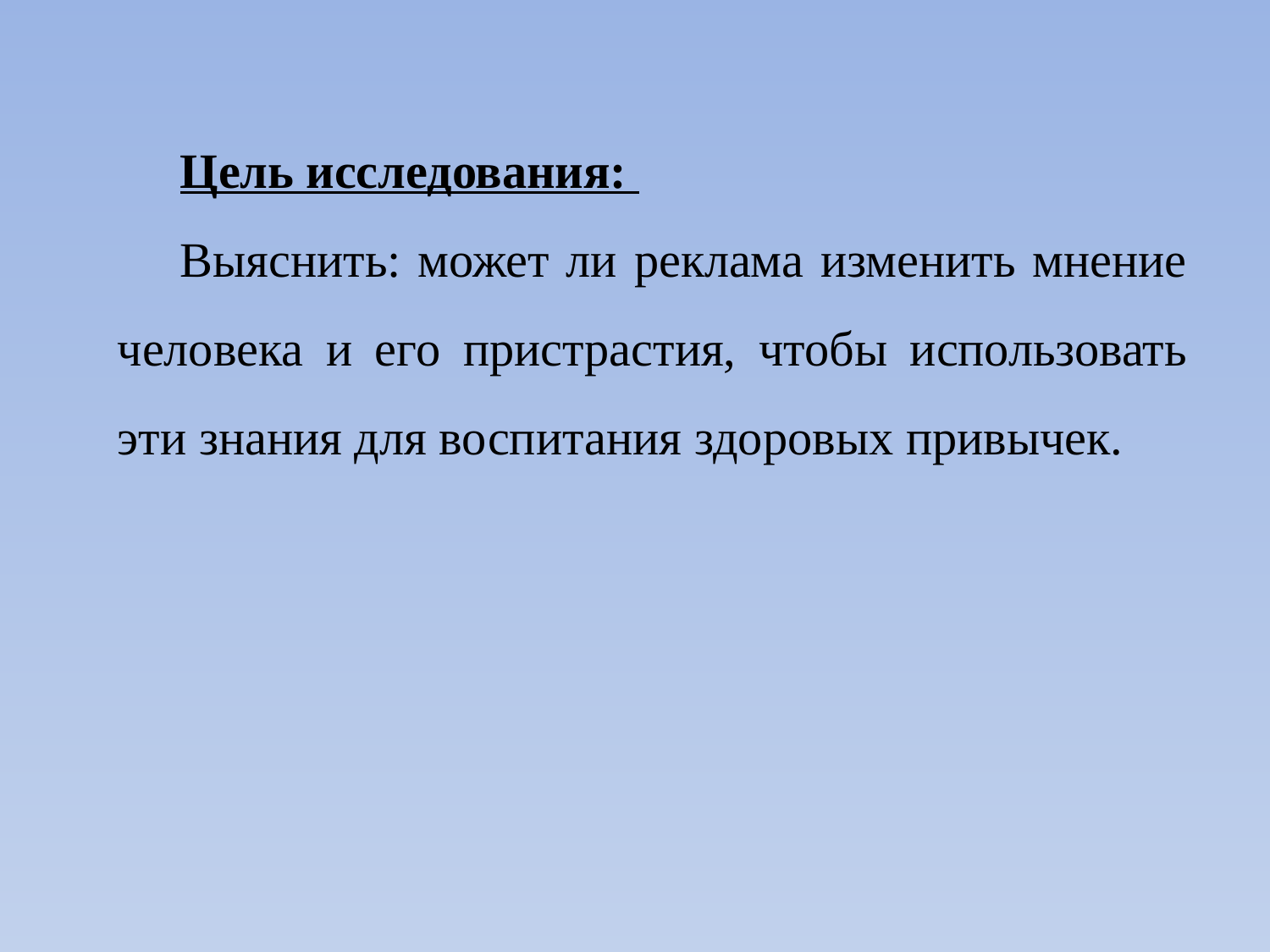

Цель исследования:
Выяснить: может ли реклама изменить мнение человека и его пристрастия, чтобы использовать эти знания для воспитания здоровых привычек.